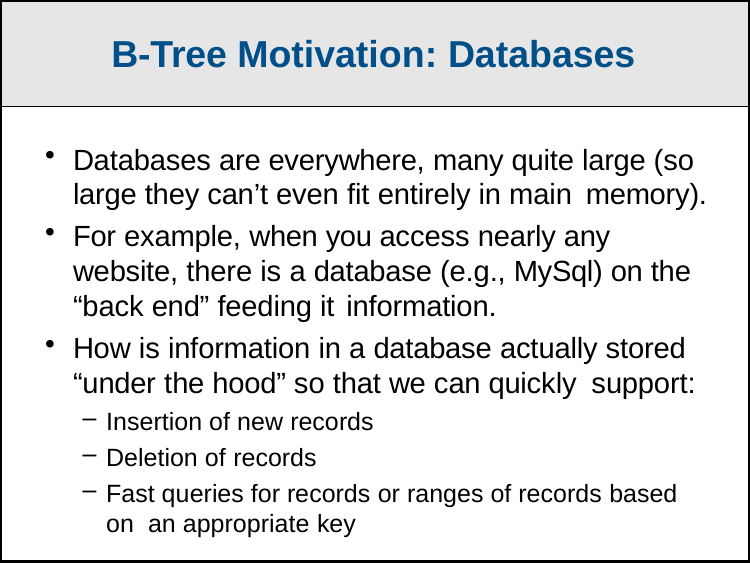

B-Tree Motivation: Databases
Databases are everywhere, many quite large (so  large they can’t even fit entirely in main memory).
For example, when you access nearly any  website, there is a database (e.g., MySql) on the  “back end” feeding it information.
How is information in a database actually stored  “under the hood” so that we can quickly support:
Insertion of new records
Deletion of records
Fast queries for records or ranges of records based on  an appropriate key